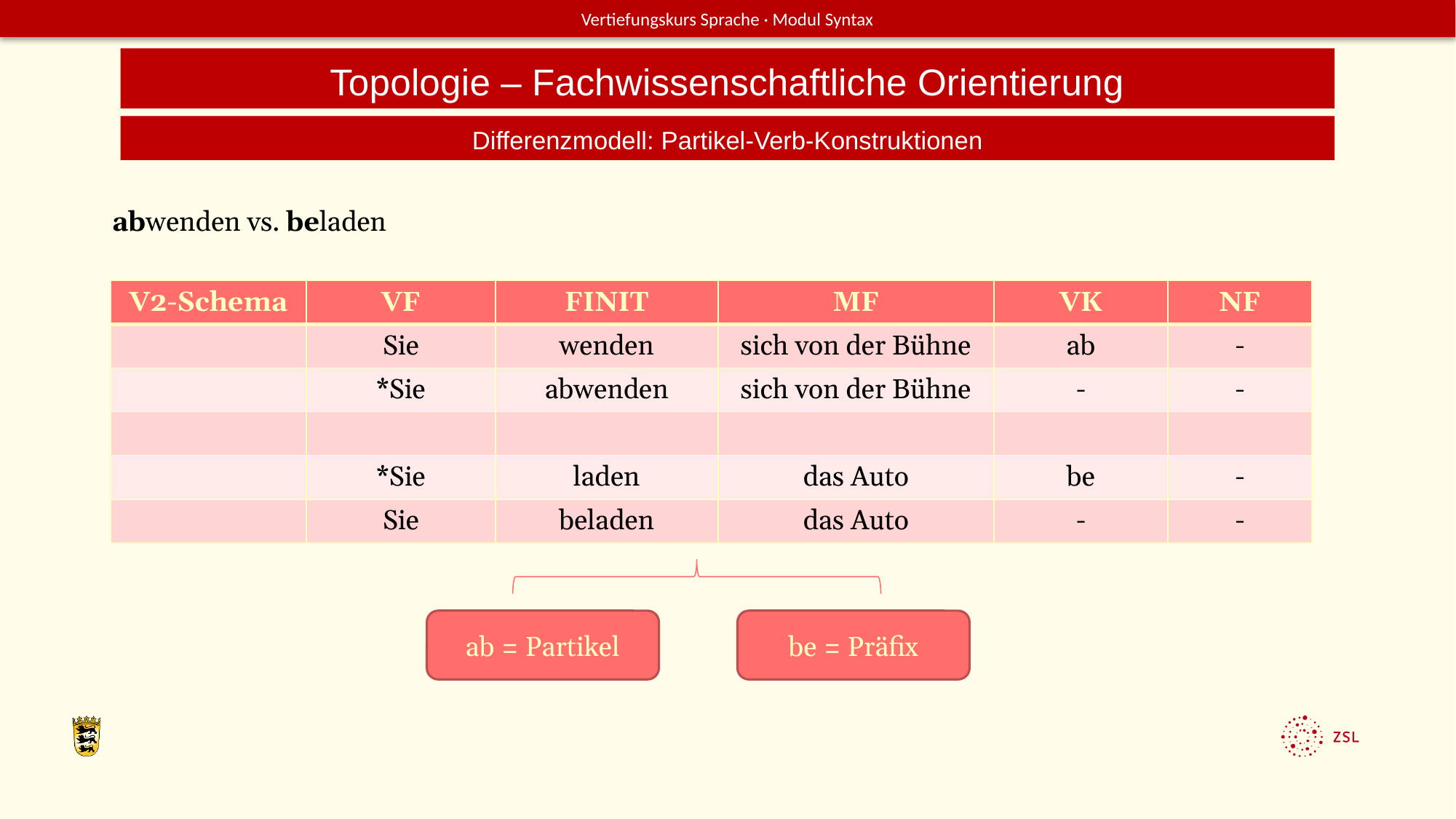

Topologie – Fachwissenschaftliche Orientierung
Differenzmodell: Partikel-Verb-Konstruktionen
abwenden vs. beladen
| V2-Schema | VF | FINIT | MF | VK | NF |
| --- | --- | --- | --- | --- | --- |
|  | Sie | wenden | sich von der Bühne | ab | - |
|  | \*Sie | abwenden | sich von der Bühne | - | - |
|  |  |  |  |  |  |
|  | \*Sie | laden | das Auto | be | - |
|  | Sie | beladen | das Auto | - | - |

ab = Partikel
be = Präfix